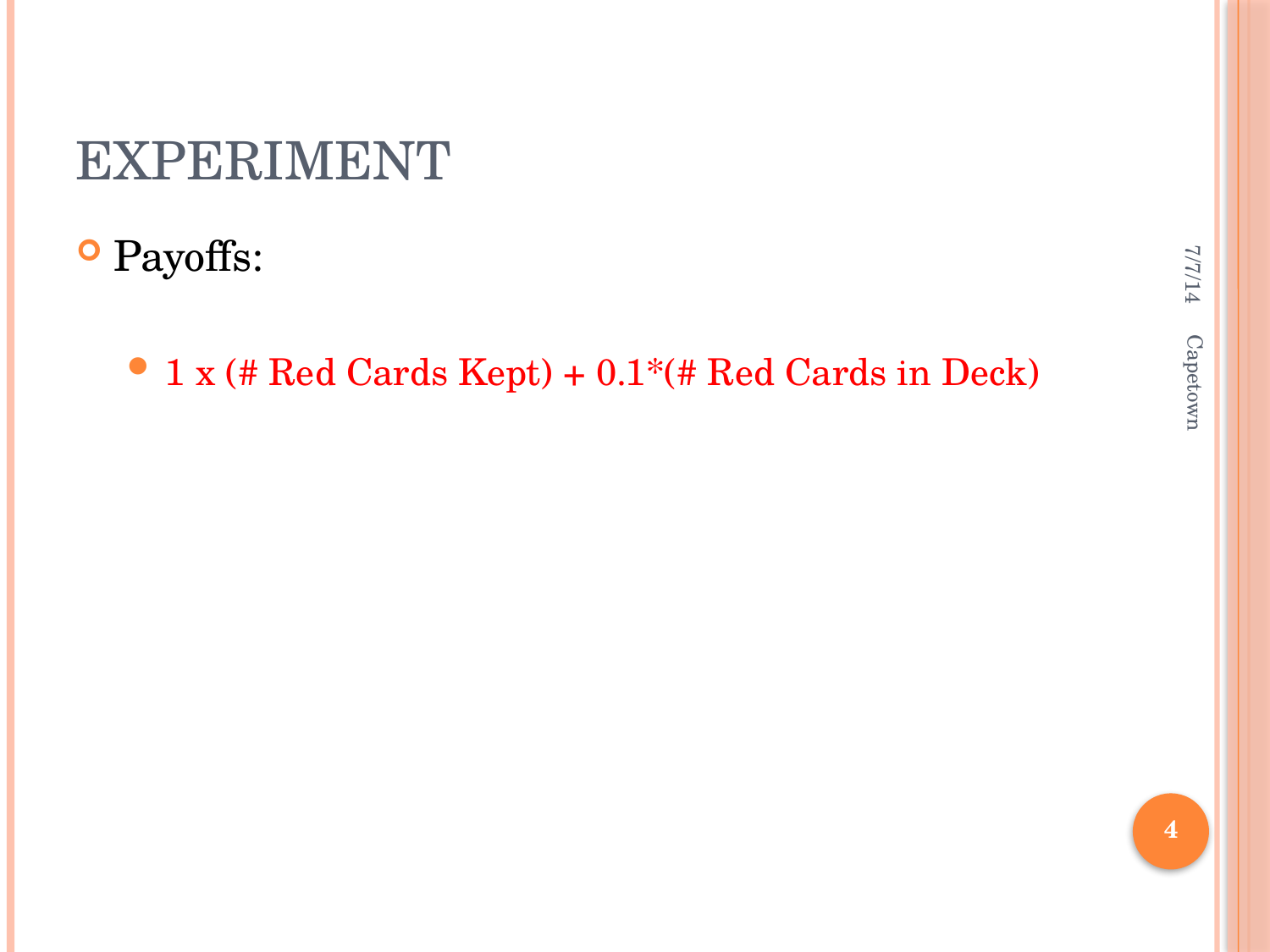

# Experiment
7/7/14
Payoffs:

1 x (# Red Cards Kept) + 0.1*(# Red Cards in Deck)
Capetown
4